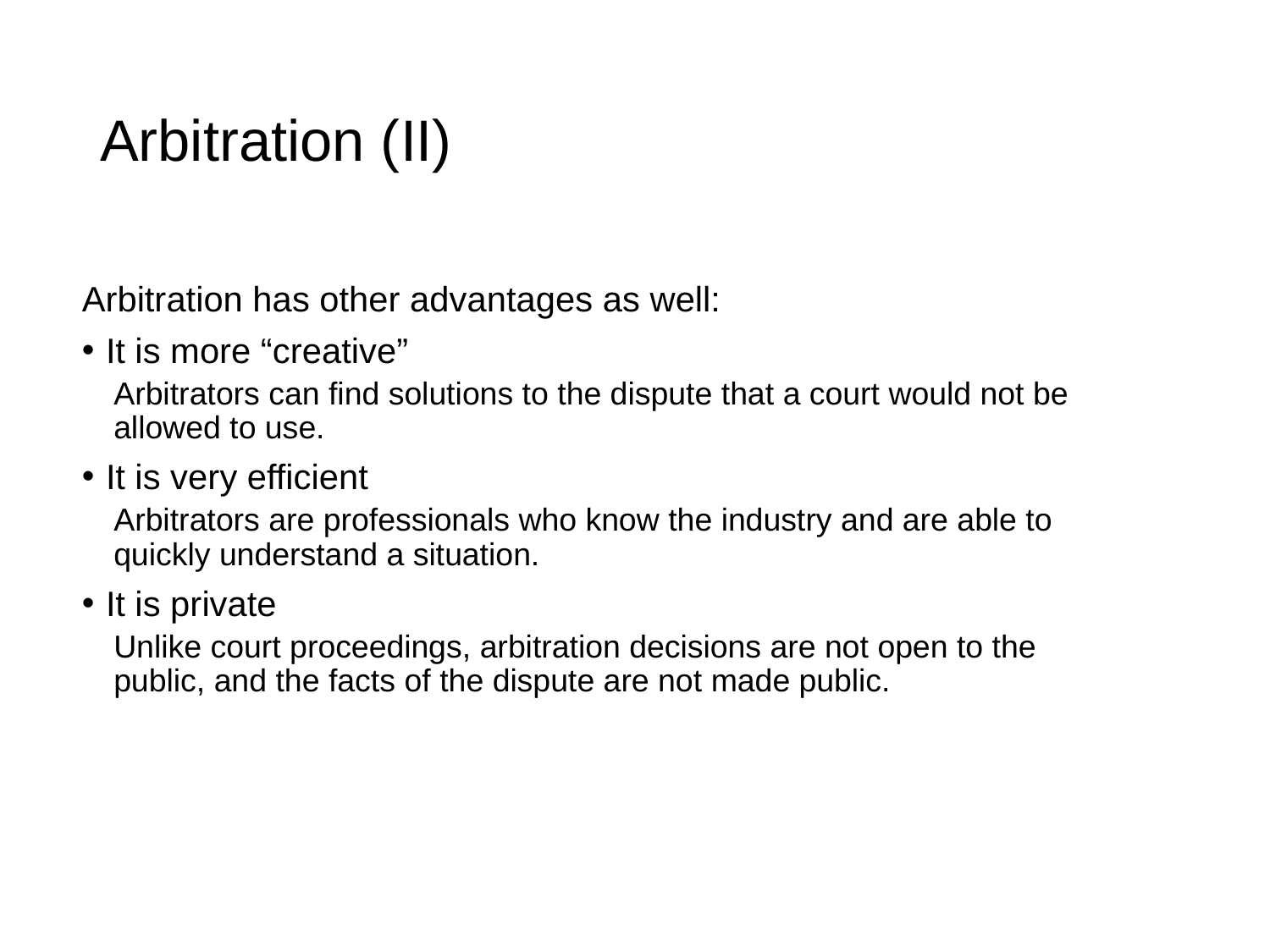

# Arbitration (II)
Arbitration has other advantages as well:
It is more “creative”
Arbitrators can find solutions to the dispute that a court would not be allowed to use.
It is very efficient
Arbitrators are professionals who know the industry and are able to quickly understand a situation.
It is private
Unlike court proceedings, arbitration decisions are not open to the public, and the facts of the dispute are not made public.